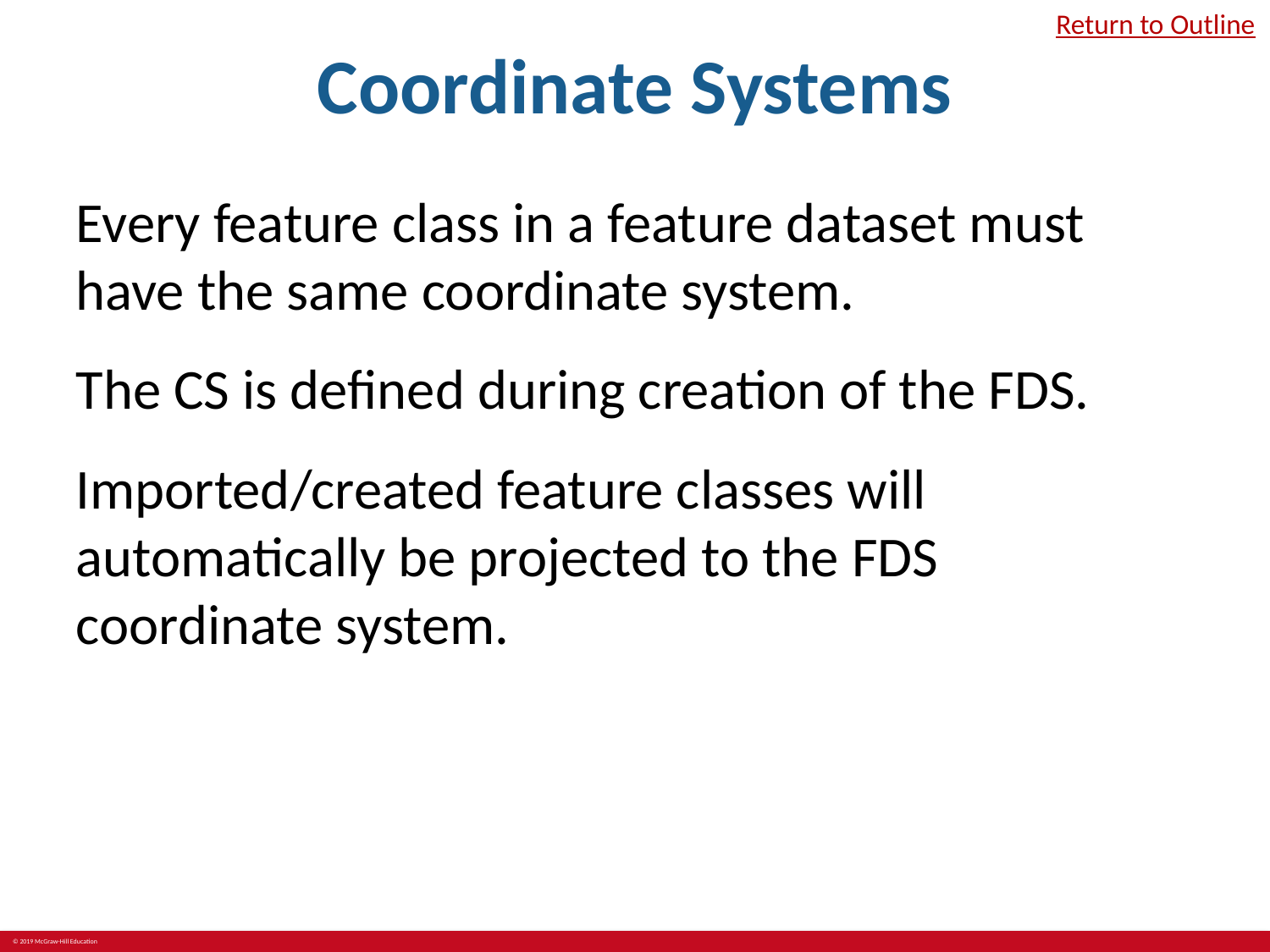

# Coordinate Systems
Return to Outline
Every feature class in a feature dataset must have the same coordinate system.
The CS is defined during creation of the FDS.
Imported/created feature classes will automatically be projected to the FDS coordinate system.